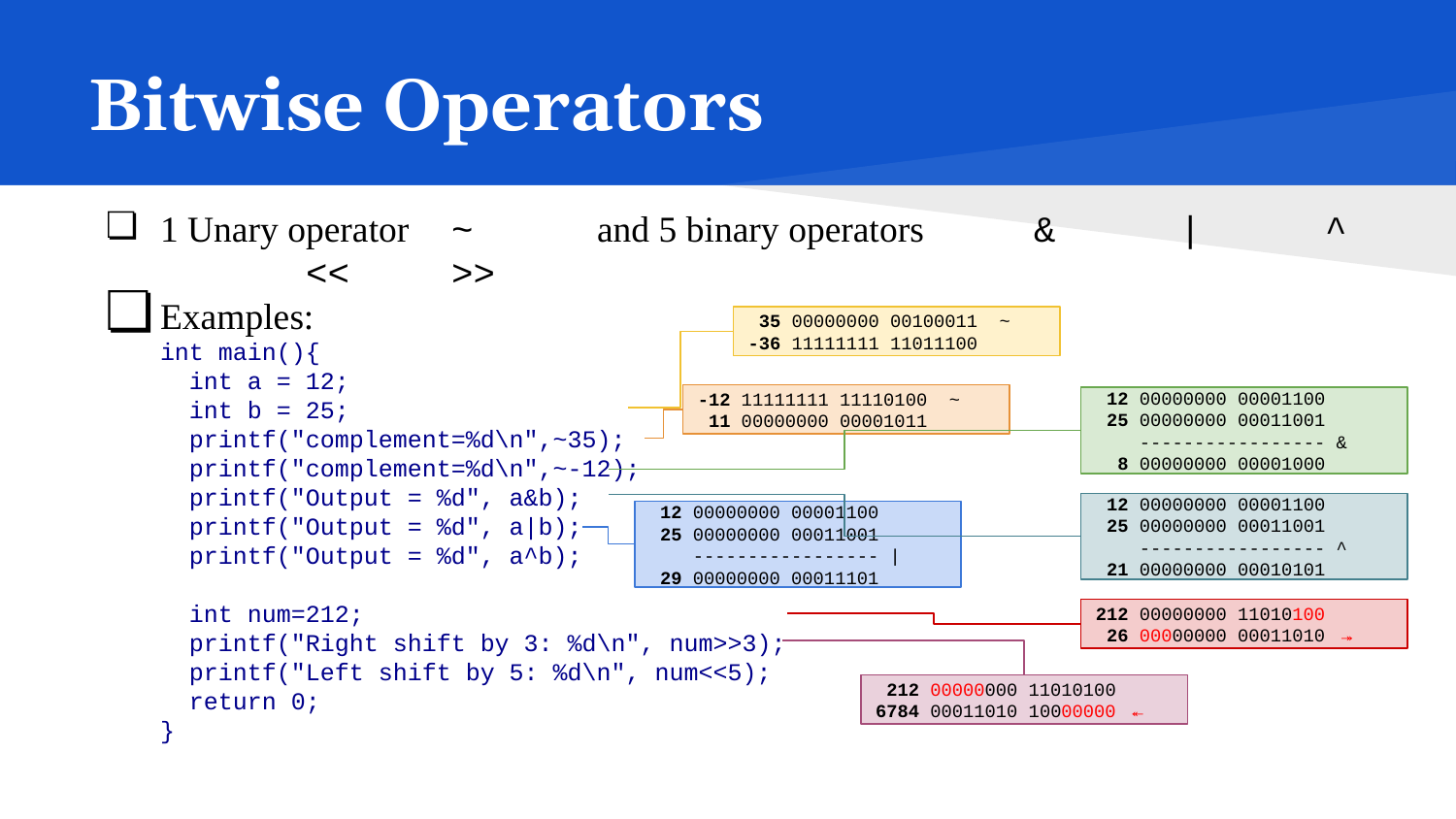

# Bitwise Operators
1 Unary operator	~	and 5 binary operators	&	|	^	<<	>>
Examples:
int main(){
  int a = 12;
  int b = 25;
  printf("complement=%d\n",~35);
  printf("complement=%d\n",~-12);
  printf("Output = %d", a&b);
  printf("Output = %d", a|b);
  printf("Output = %d", a^b);
  int num=212;
  printf("Right shift by 3: %d\n", num>>3);
  printf("Left shift by 5: %d\n", num<<5);
  return 0;
}
 35 00000000 00100011  ~
-36 11111111 11011100
-12 11111111 11110100  ~
 11 00000000 00001011
 12 00000000 00001100
 25 00000000 00011001
    ----------------- &
  8 00000000 00001000
 12 00000000 00001100
 25 00000000 00011001
    ----------------- ^
 21 00000000 00010101
 12 00000000 00001100
 25 00000000 00011001
    ----------------- |
 29 00000000 00011101
212 00000000 11010100
 26 00000000 00011010 ↠
 212 00000000 11010100
6784 00011010 10000000 ↞